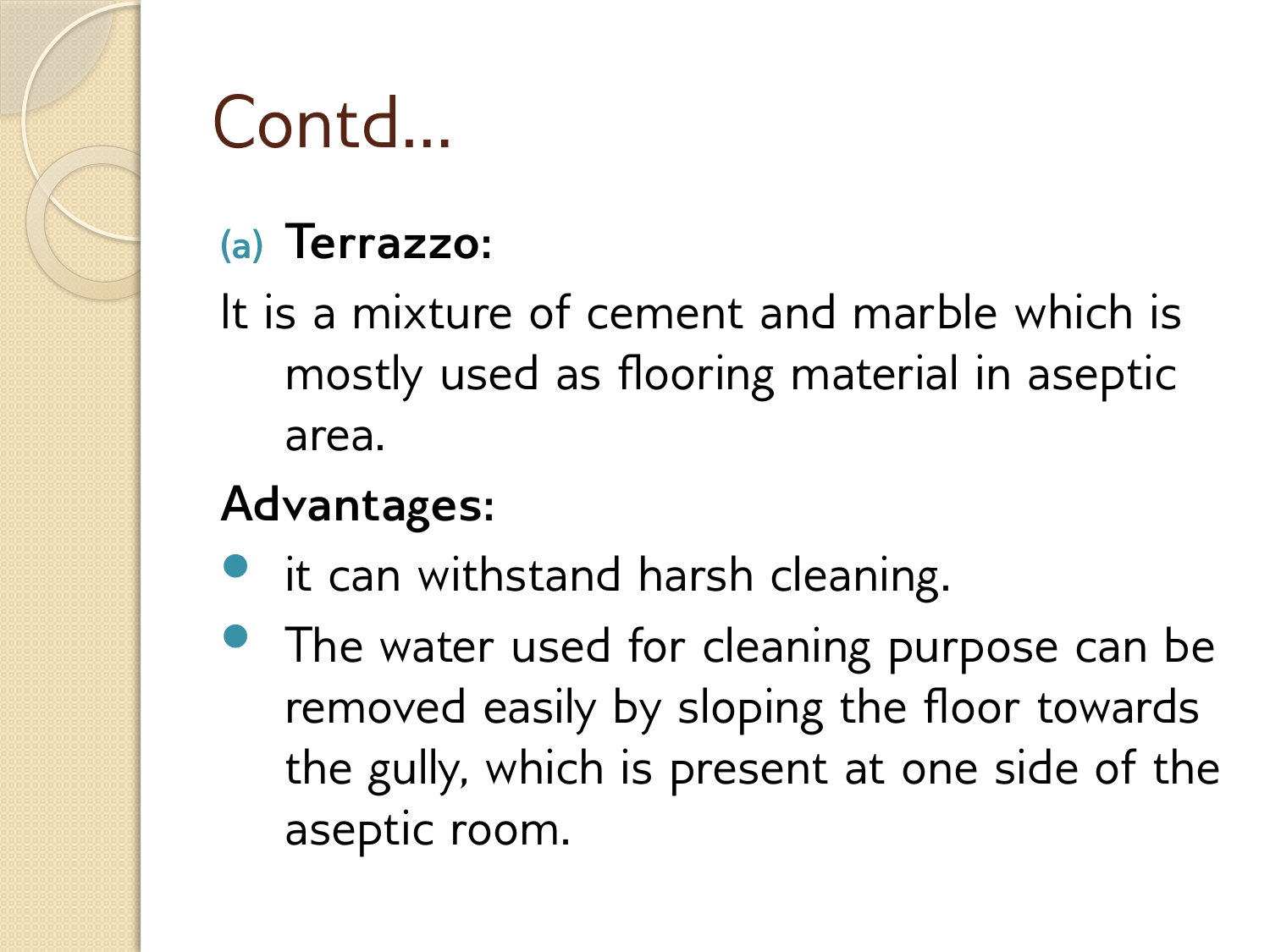

# Contd…
Terrazzo:
It is a mixture of cement and marble which is mostly used as flooring material in aseptic area.
Advantages:
it can withstand harsh cleaning.
The water used for cleaning purpose can be removed easily by sloping the floor towards the gully, which is present at one side of the aseptic room.